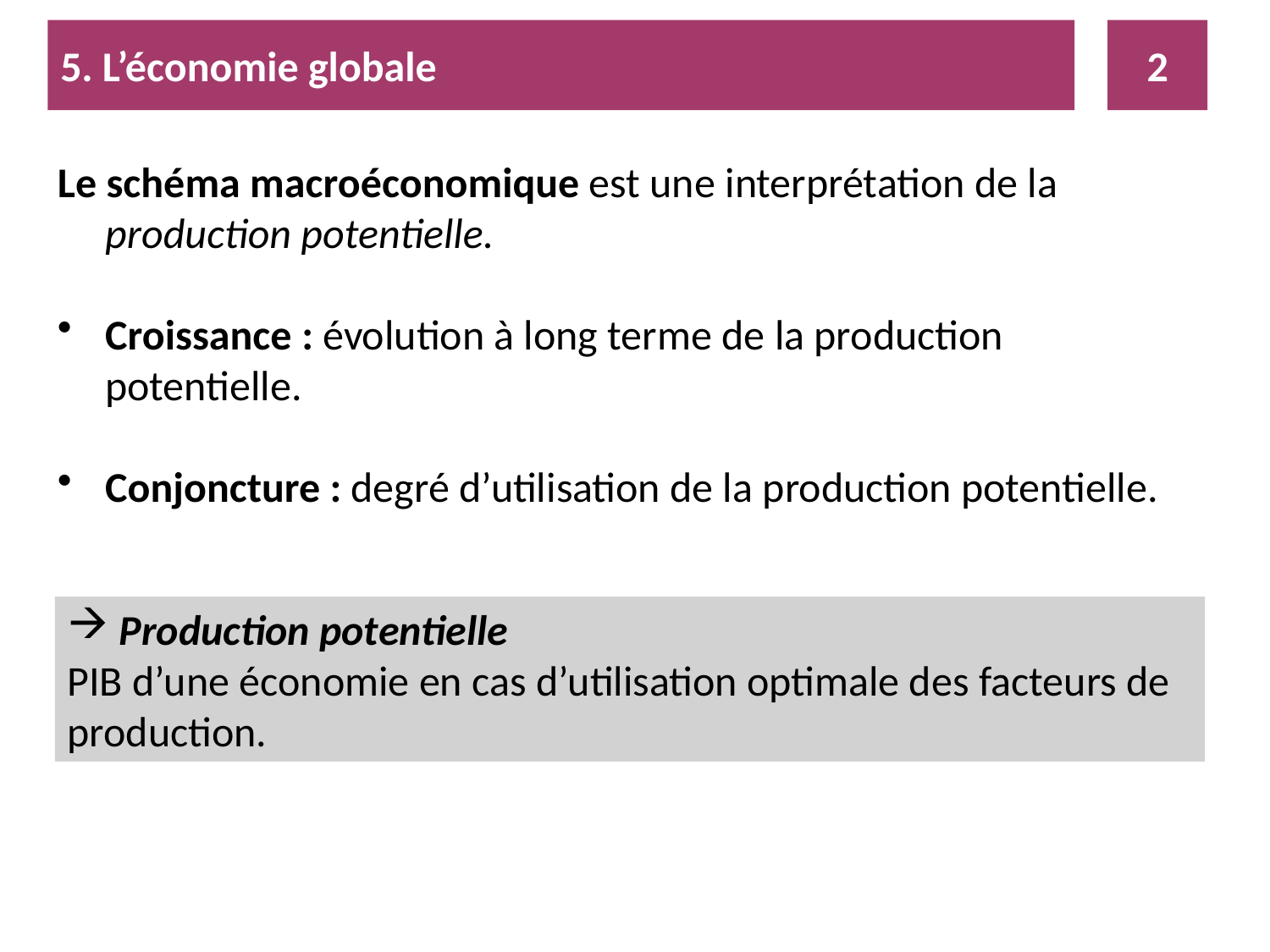

5. L’économie globale
2
Le schéma macroéconomique est une interprétation de la production potentielle.

Croissance : évolution à long terme de la production potentielle.

Conjoncture : degré d’utilisation de la production potentielle.
 Production potentielle
PIB d’une économie en cas d’utilisation optimale des facteurs de production.